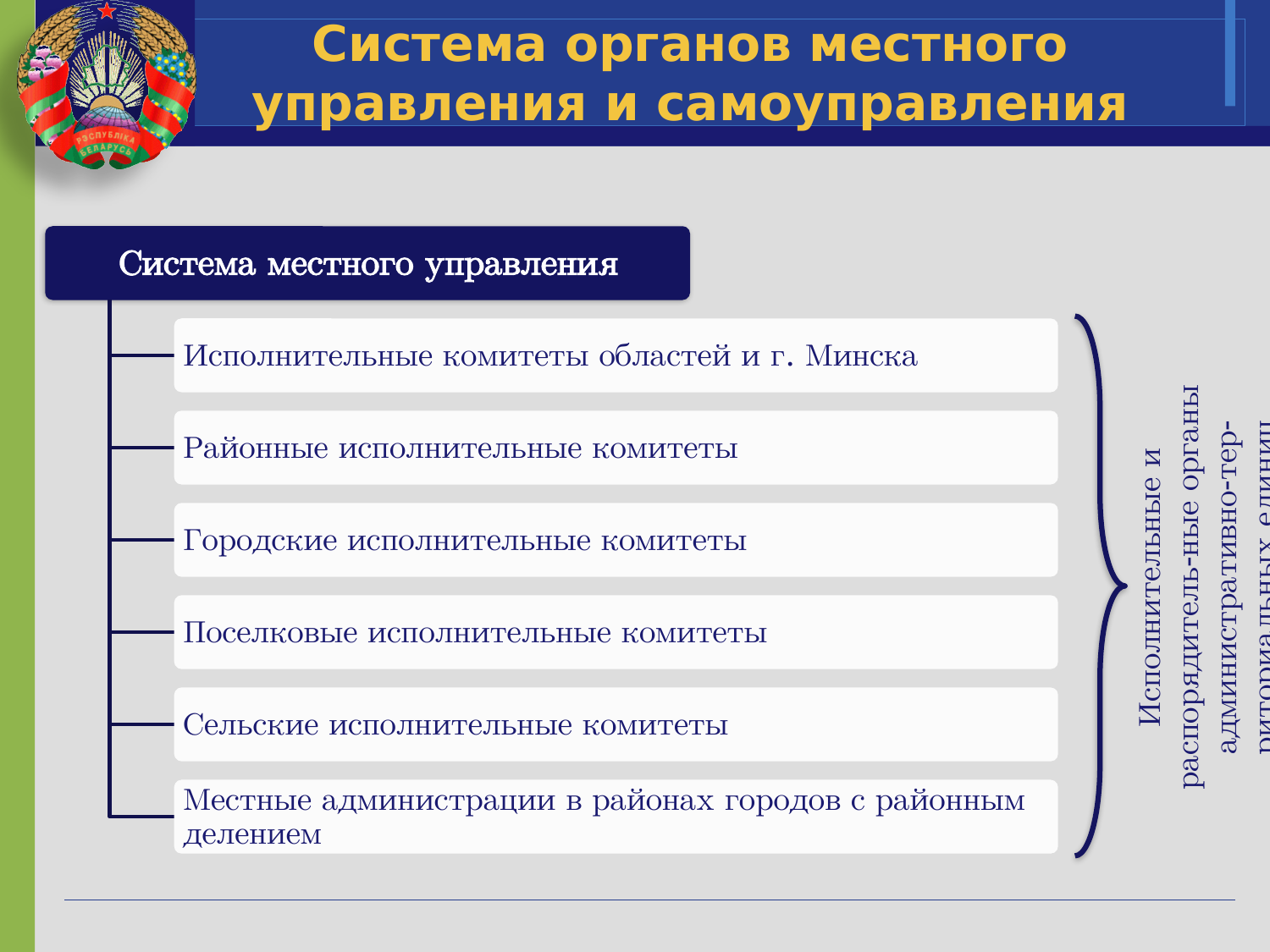

# Система органов местного управления и самоуправления
Система местного управления
Исполнительные комитеты областей и г. Минска
Районные исполнительные комитеты
Городские исполнительные комитеты
Поселковые исполнительные комитеты
Сельские исполнительные комитеты
Местные администрации в районах городов с районным делением

Исполнительные и распорядитель-ные органы административно-тер-риториальных единиц